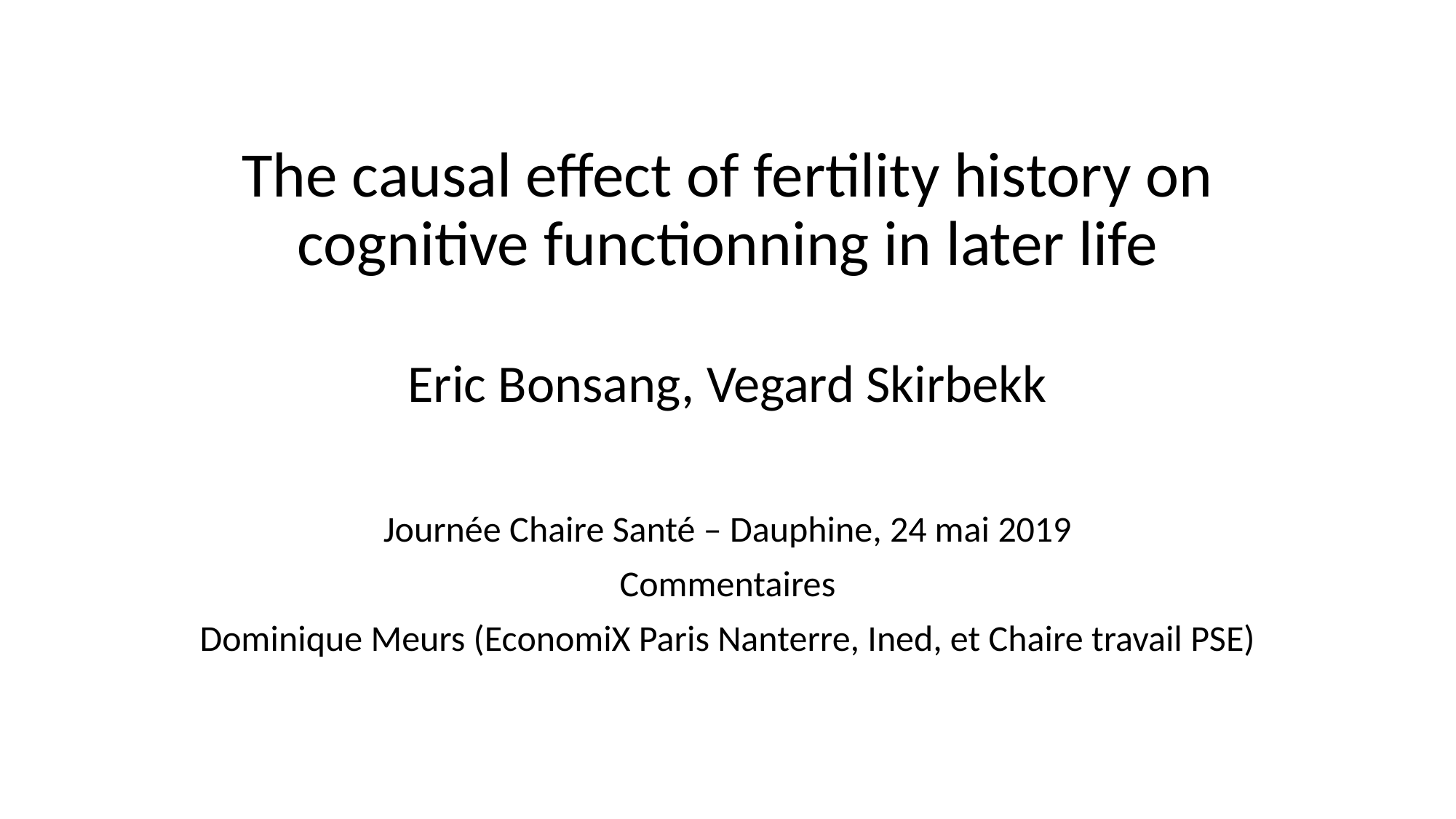

# The causal effect of fertility history on cognitive functionning in later life Eric Bonsang, Vegard Skirbekk
Journée Chaire Santé – Dauphine, 24 mai 2019
Commentaires
Dominique Meurs (EconomiX Paris Nanterre, Ined, et Chaire travail PSE)